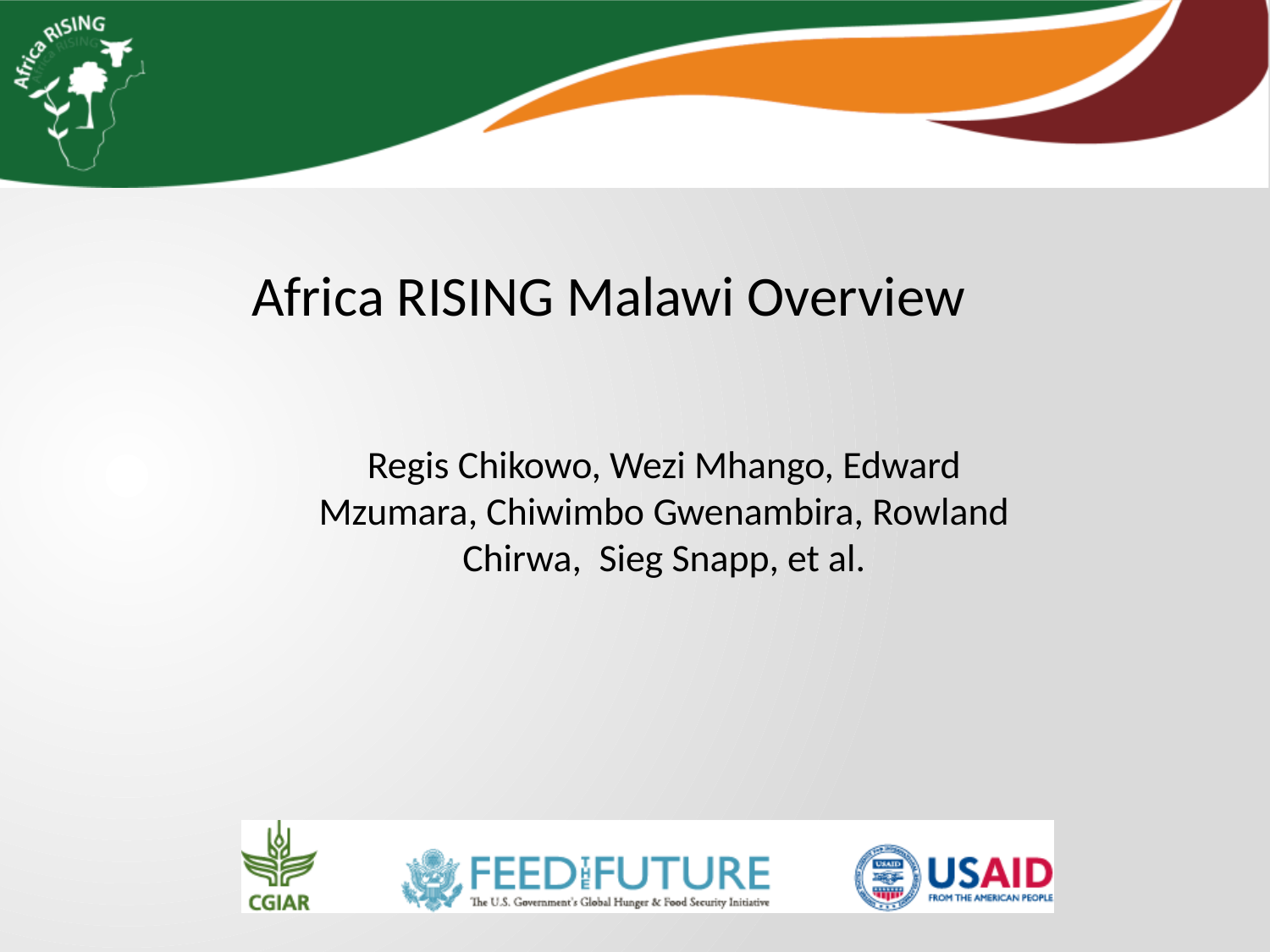

Africa RISING Malawi Overview
Regis Chikowo, Wezi Mhango, Edward Mzumara, Chiwimbo Gwenambira, Rowland Chirwa,  Sieg Snapp, et al.